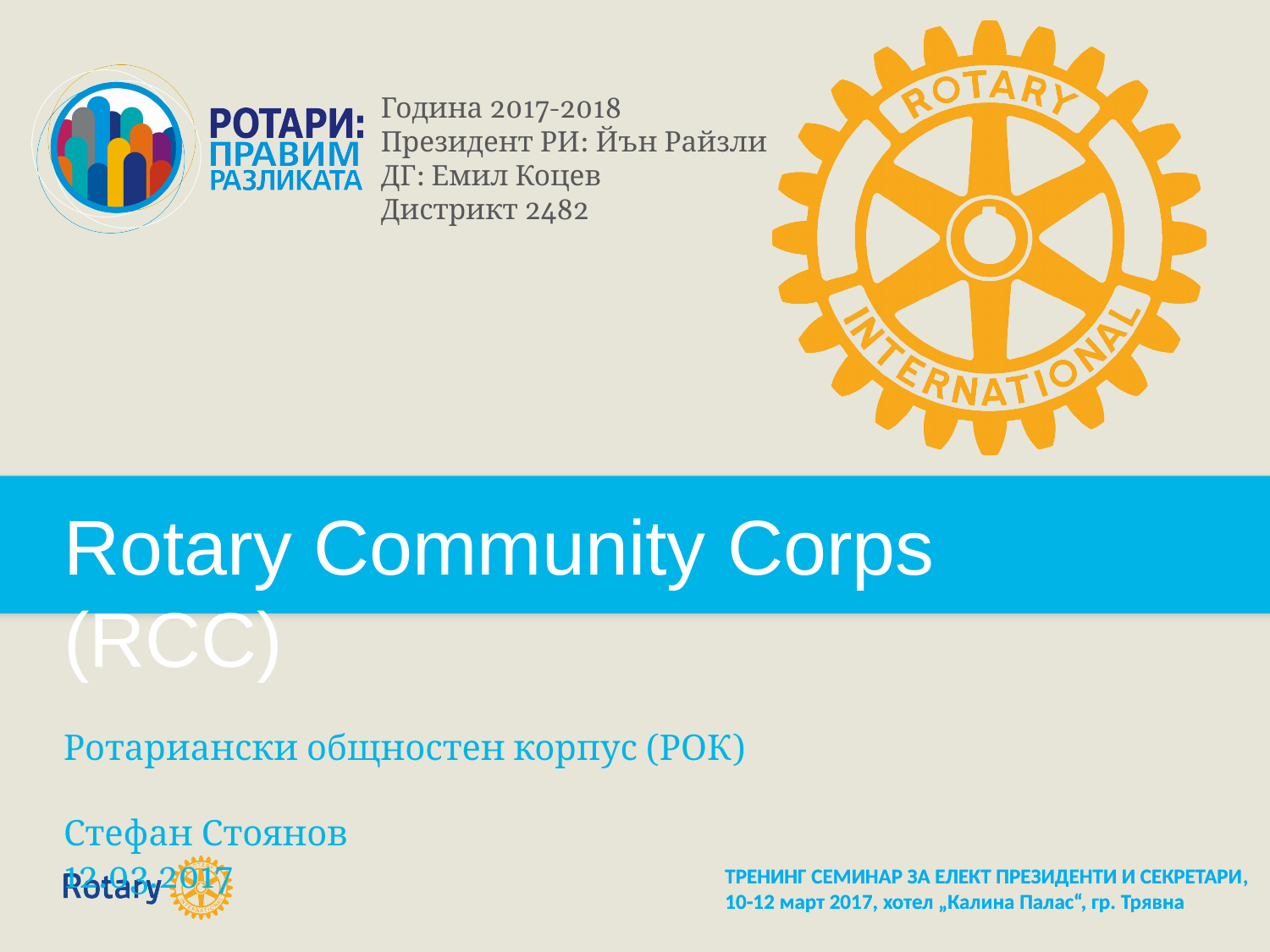

Rotary Community Corps (RCC)
Ротариански общностен корпус (РОК)

Стефан Стоянов
12.03.2017
тренинг семинар за елект президенти и секретари, 10-12 март 2017, хотел „Калина Палас“, гр. Трявна